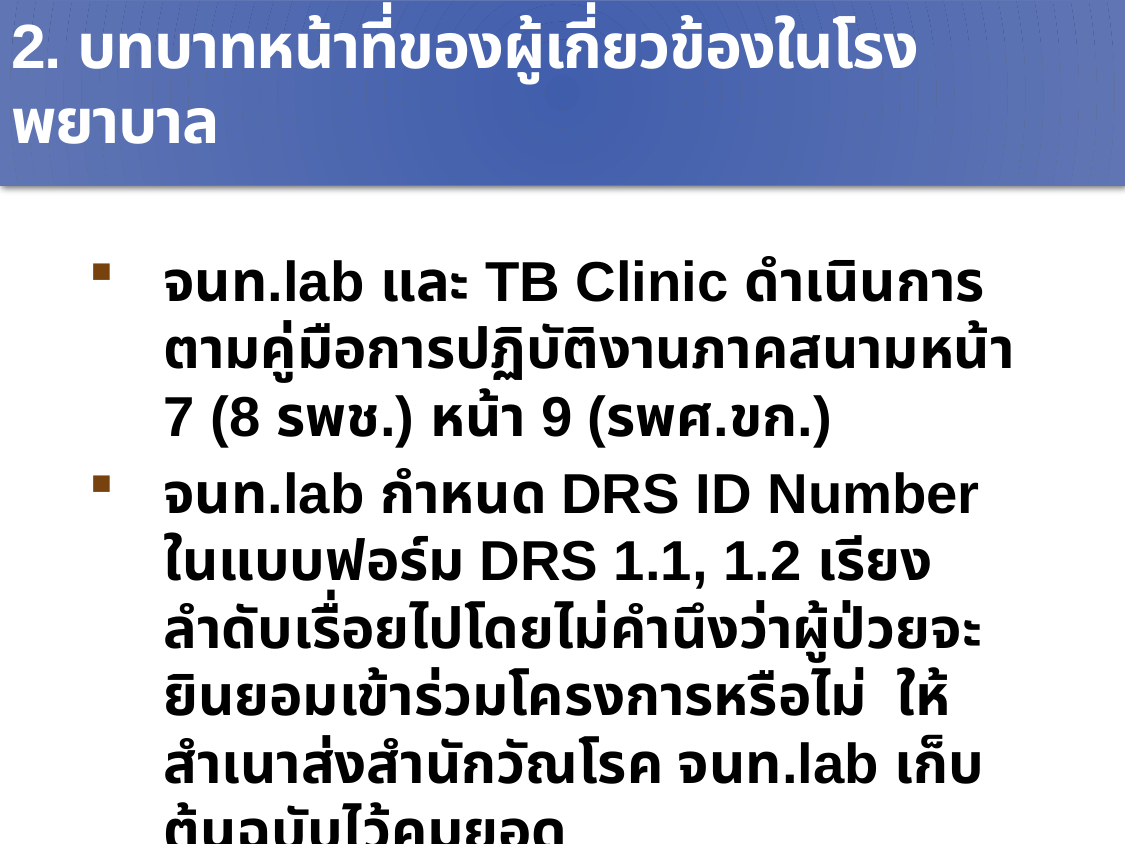

2. บทบาทหน้าที่ของผู้เกี่ยวข้องในโรงพยาบาล
จนท.lab และ TB Clinic ดำเนินการตามคู่มือการปฏิบัติงานภาคสนามหน้า 7 (8 รพช.) หน้า 9 (รพศ.ขก.)
จนท.lab กำหนด DRS ID Number ในแบบฟอร์ม DRS 1.1, 1.2 เรียงลำดับเรื่อยไปโดยไม่คำนึงว่าผู้ป่วยจะยินยอมเข้าร่วมโครงการหรือไม่  ให้สำเนาส่งสำนักวัณโรค จนท.lab เก็บต้นฉบับไว้คุมยอด